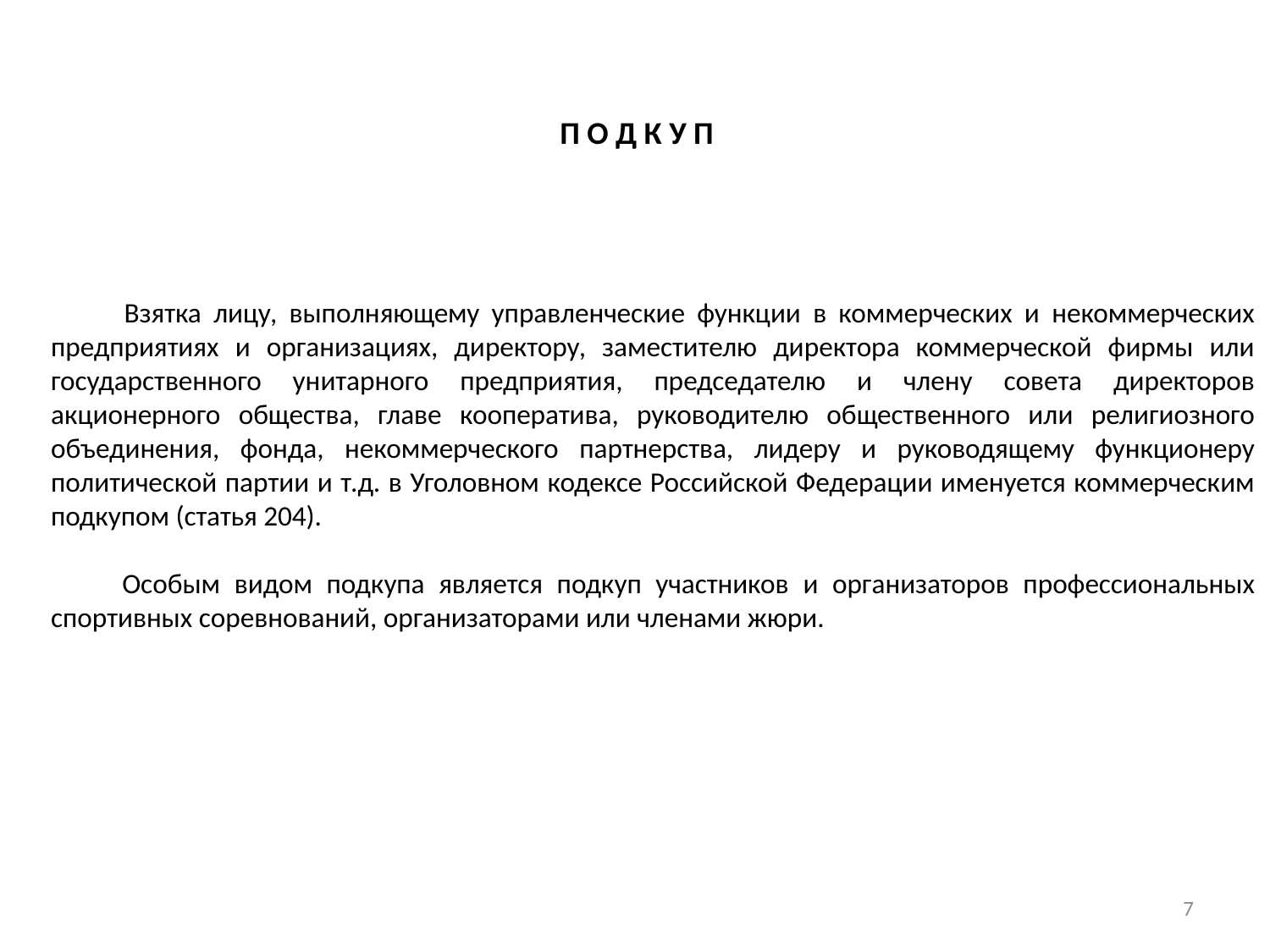

П О Д К У П

      Взятка лицу, выполняющему управленческие функции в коммерческих и некоммерческих предприятиях и организациях, директору, заместителю директора коммерческой фирмы или государственного унитарного предприятия, председателю и члену совета директоров акционерного общества, главе кооператива, руководителю общественного или религиозного объединения, фонда, некоммерческого партнерства, лидеру и руководящему функционеру политической партии и т.д. в Уголовном кодексе Российской Федерации именуется коммерческим подкупом (статья 204).

     Особым видом подкупа является подкуп участников и организаторов профессиональных спортивных соревнований, организаторами или членами жюри.
7